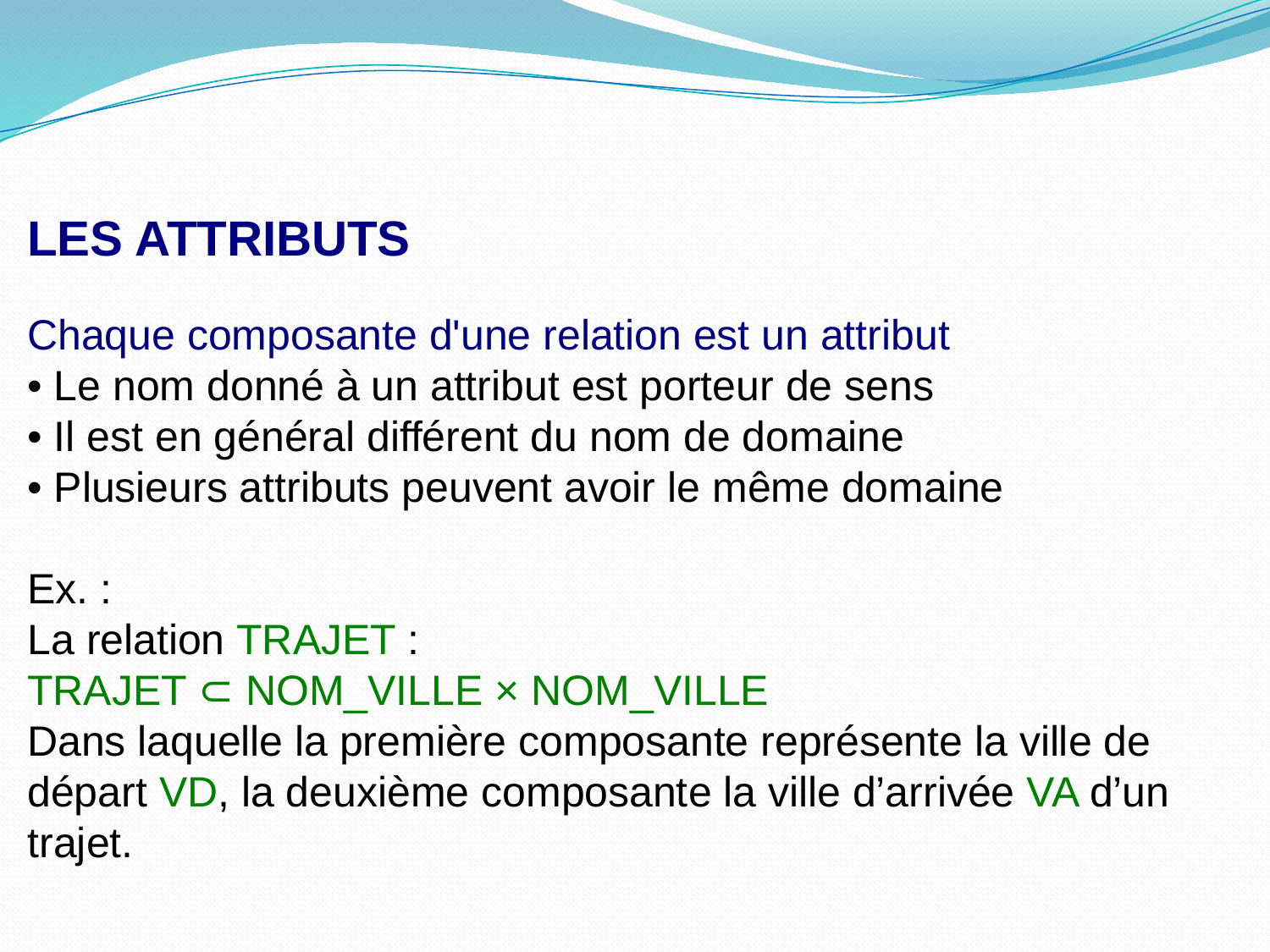

LES ATTRIBUTS

Chaque composante d'une relation est un attribut
• Le nom donné à un attribut est porteur de sens
• Il est en général différent du nom de domaine
• Plusieurs attributs peuvent avoir le même domaine

Ex. :
La relation TRAJET :
TRAJET ⊂ NOM_VILLE × NOM_VILLE
Dans laquelle la première composante représente la ville de
départ VD, la deuxième composante la ville d’arrivée VA d’un
trajet.